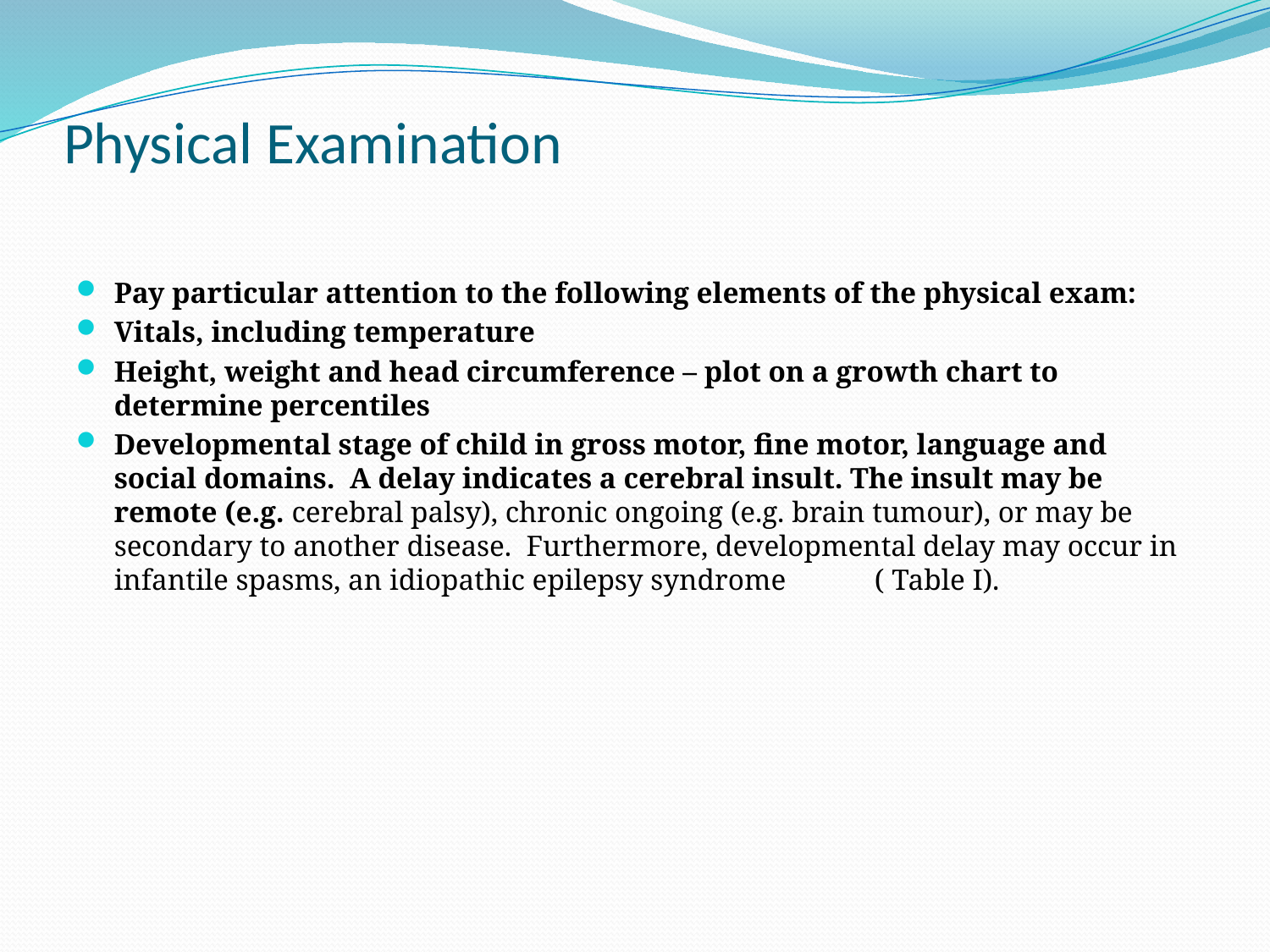

# Physical Examination
Pay particular attention to the following elements of the physical exam:
Vitals, including temperature
Height, weight and head circumference – plot on a growth chart to determine percentiles
Developmental stage of child in gross motor, fine motor, language and social domains.  A delay indicates a cerebral insult. The insult may be remote (e.g. cerebral palsy), chronic ongoing (e.g. brain tumour), or may be secondary to another disease.  Furthermore, developmental delay may occur in infantile spasms, an idiopathic epilepsy syndrome            ( Table I).